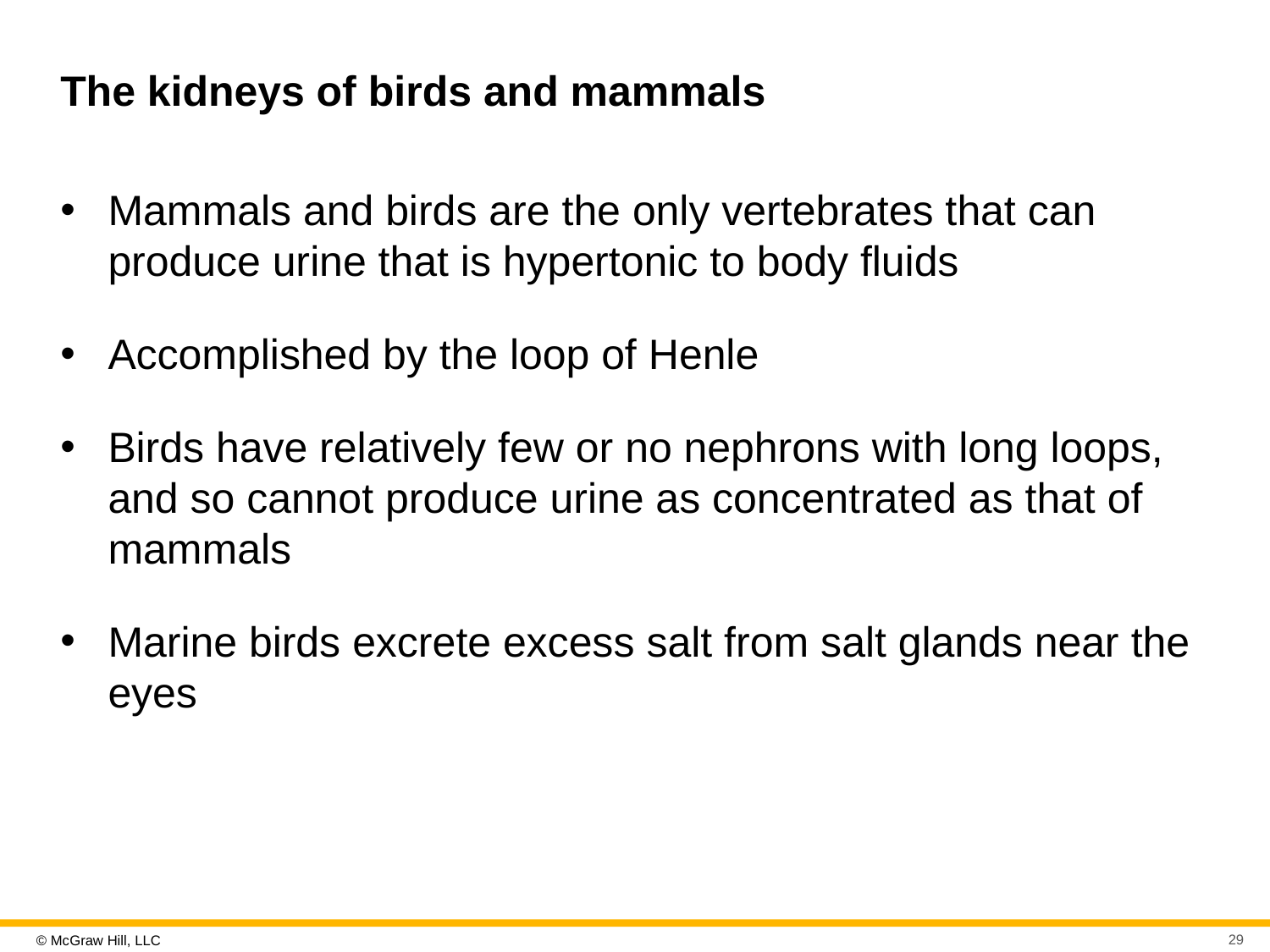

# The kidneys of birds and mammals
Mammals and birds are the only vertebrates that can produce urine that is hypertonic to body fluids
Accomplished by the loop of Henle
Birds have relatively few or no nephrons with long loops, and so cannot produce urine as concentrated as that of mammals
Marine birds excrete excess salt from salt glands near the eyes
29